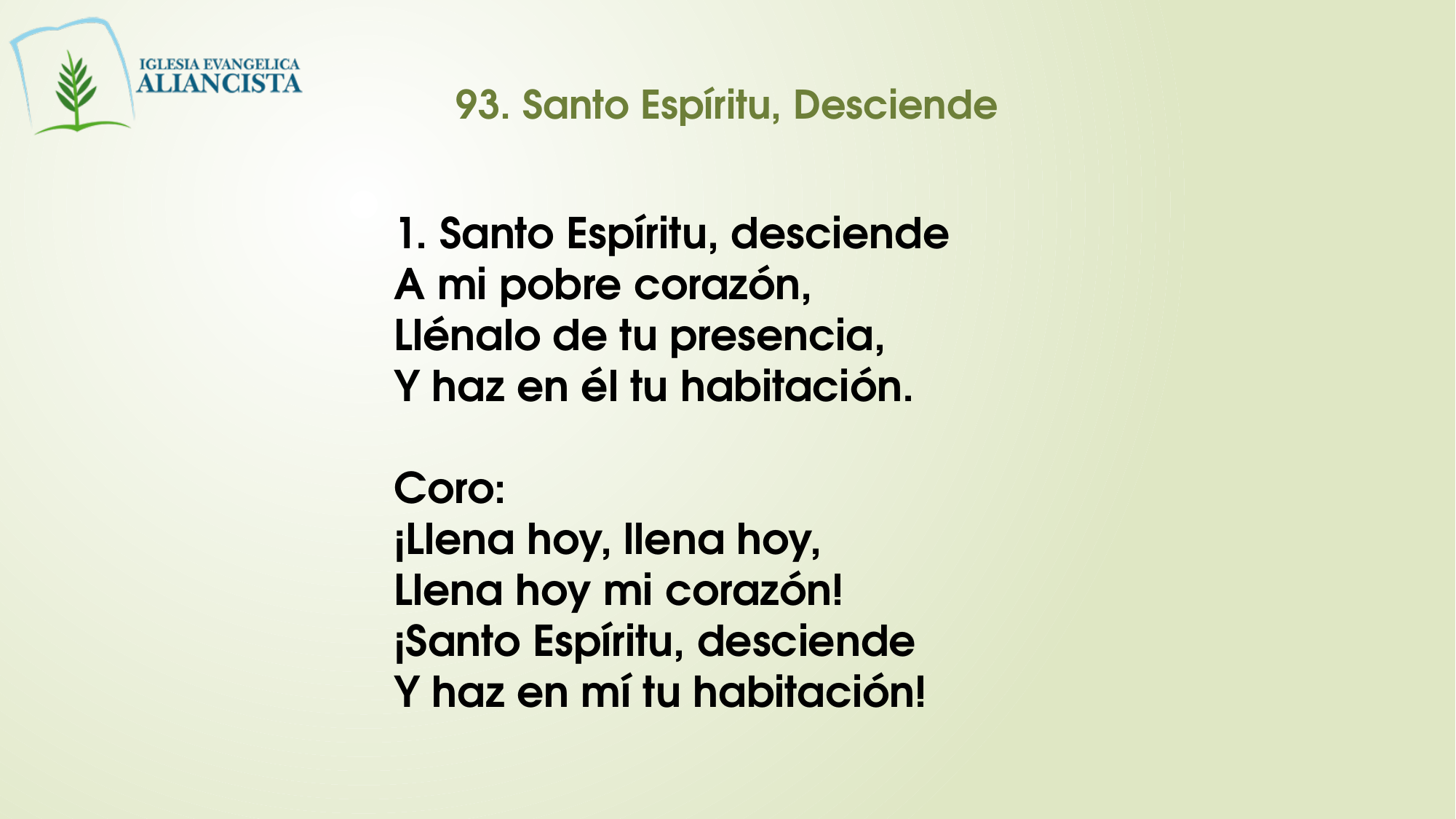

93. Santo Espíritu, Desciende
1. Santo Espíritu, desciende
A mi pobre corazón,
Llénalo de tu presencia,
Y haz en él tu habitación.

Coro:
¡Llena hoy, llena hoy,
Llena hoy mi corazón!
¡Santo Espíritu, desciende
Y haz en mí tu habitación!